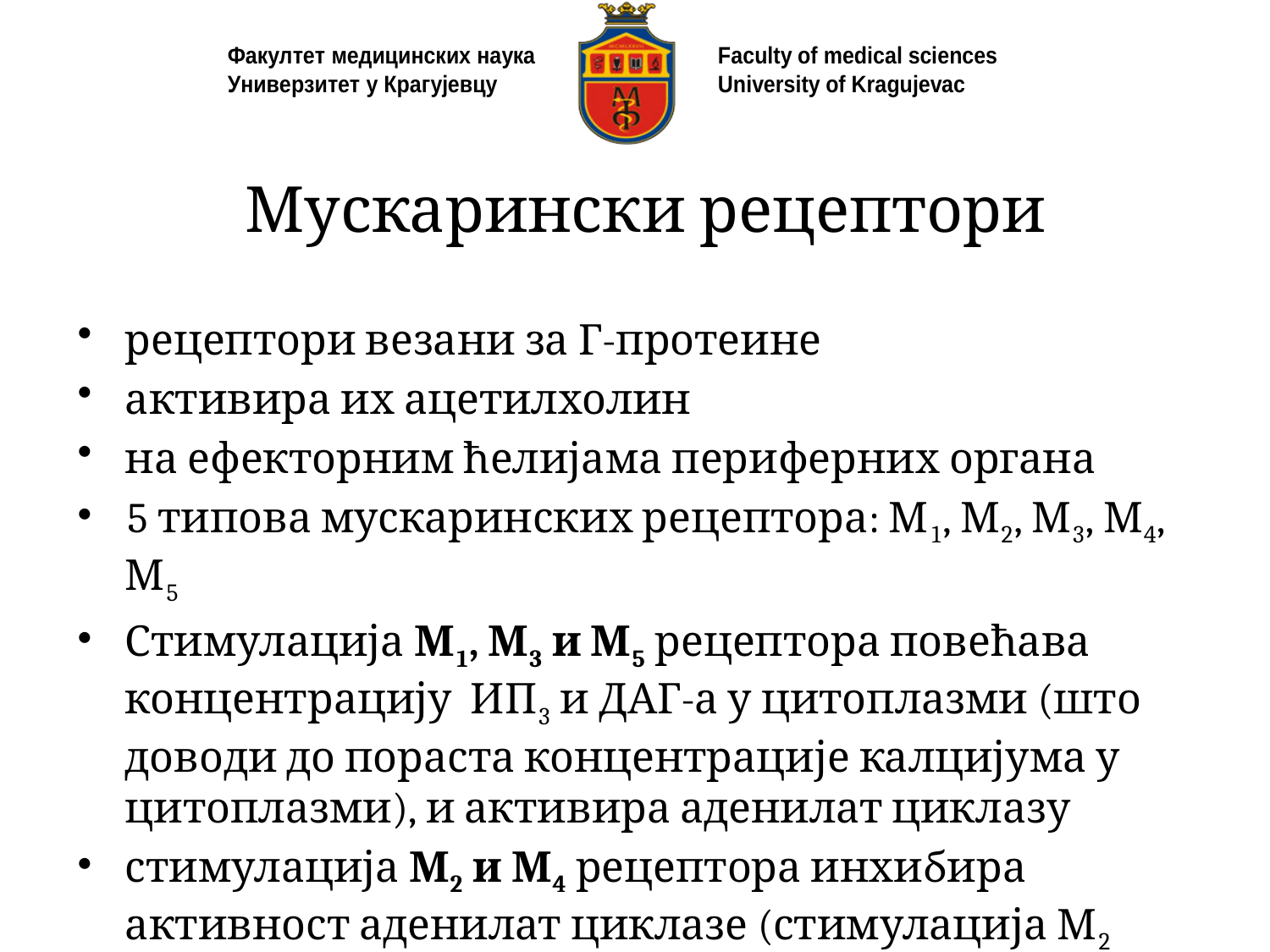

# Мускарински рецептори
рецептори везани за Г-протеине
активира их ацетилхолин
на ефекторним ћелијама периферних органа
5 типова мускаринских рецептора: М1, М2, М3, М4, М5
Стимулација М1, М3 и М5 рецептора повећава концентрацију  ИП3 и ДАГ-а у цитоплазми (што доводи до пораста концентрације калцијума у цитоплазми), и активира аденилат циклазу
стимулација М2 и М4 рецептора инхибира активност аденилат циклазе (стимулација М2 рецептора додатно отвара канале за јоне калијума).